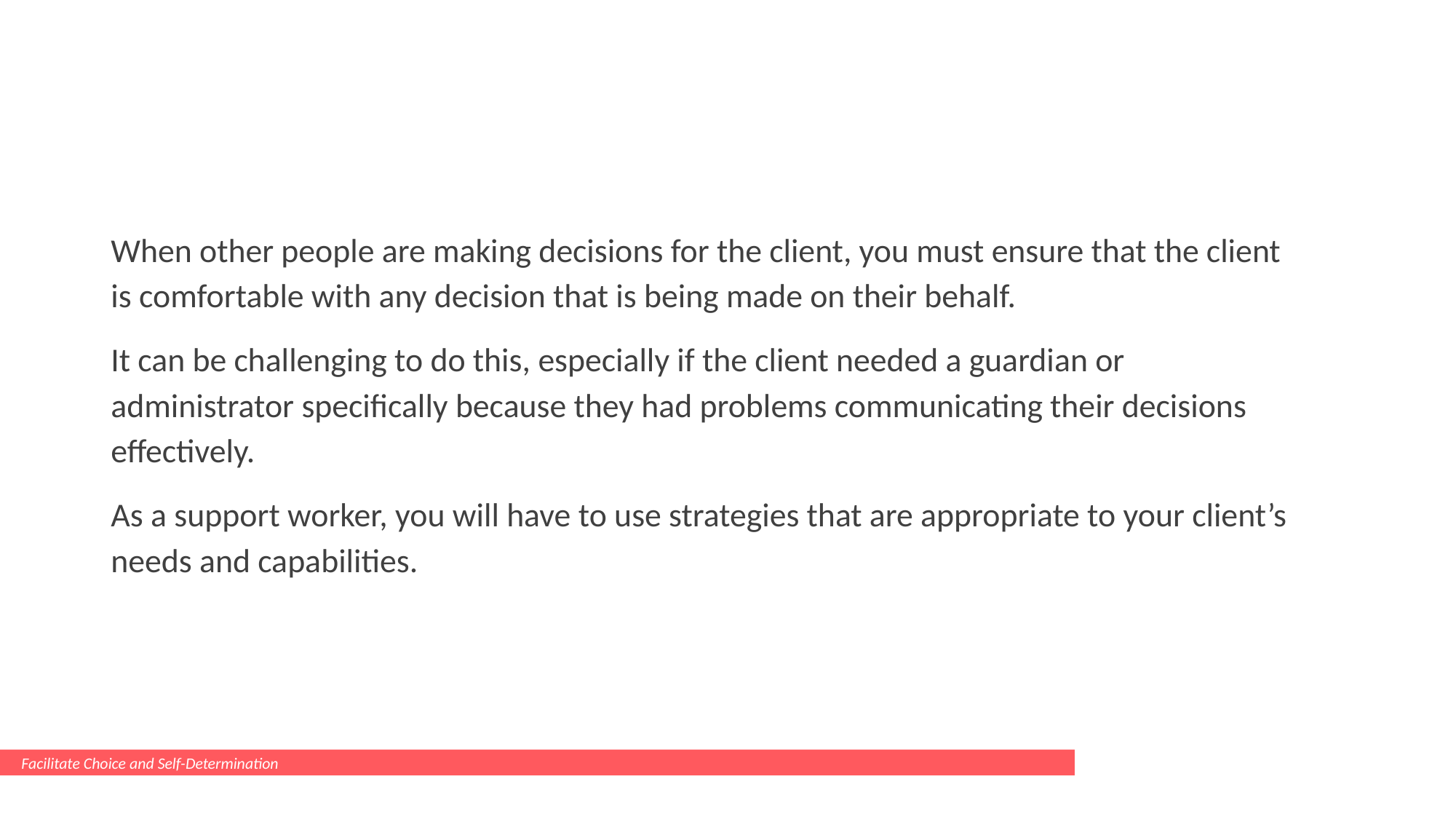

#
When other people are making decisions for the client, you must ensure that the client is comfortable with any decision that is being made on their behalf.
It can be challenging to do this, especially if the client needed a guardian or administrator specifically because they had problems communicating their decisions effectively.
As a support worker, you will have to use strategies that are appropriate to your client’s needs and capabilities.
Facilitate Choice and Self-Determination